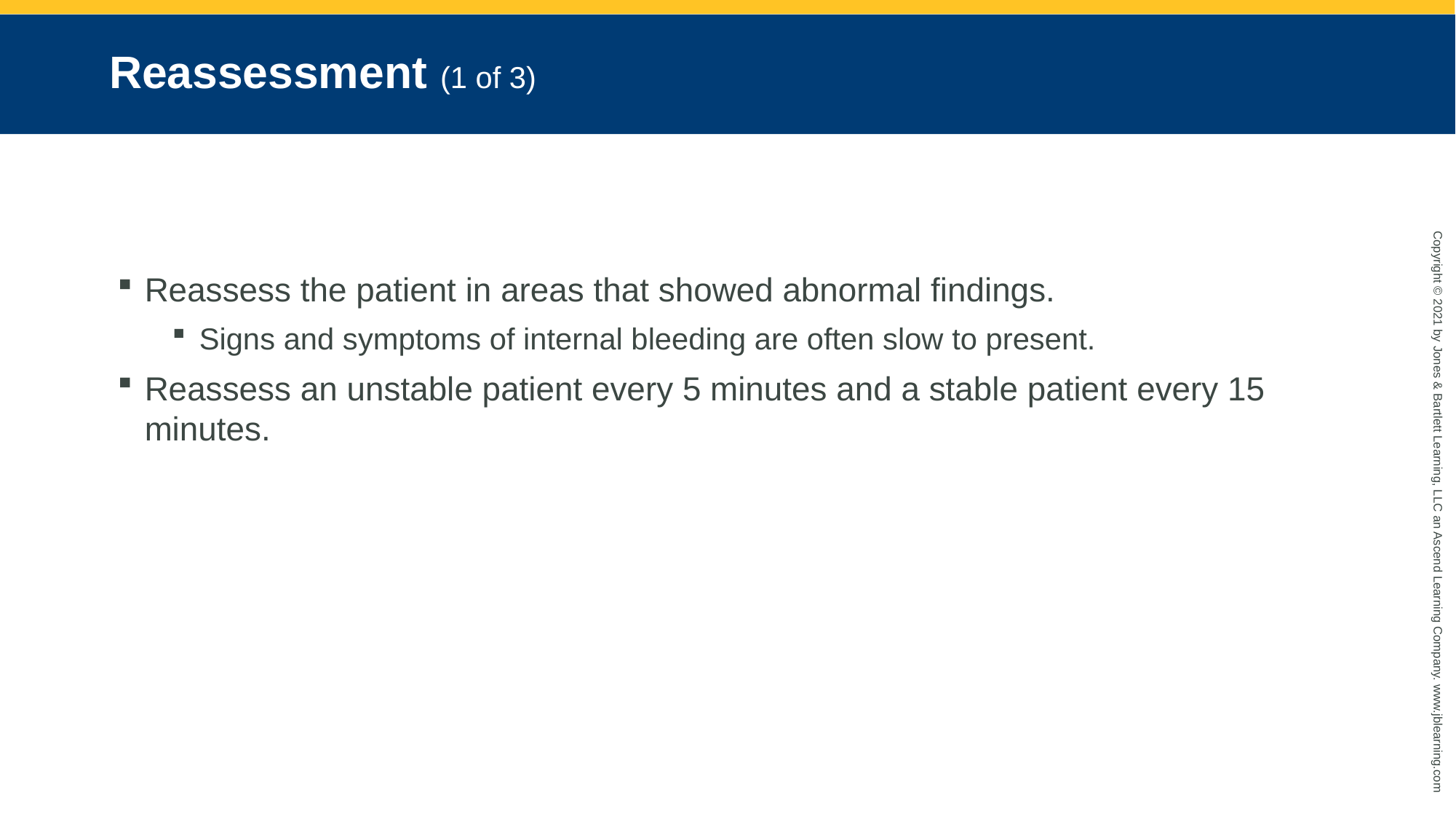

# Reassessment (1 of 3)
Reassess the patient in areas that showed abnormal findings.
Signs and symptoms of internal bleeding are often slow to present.
Reassess an unstable patient every 5 minutes and a stable patient every 15 minutes.